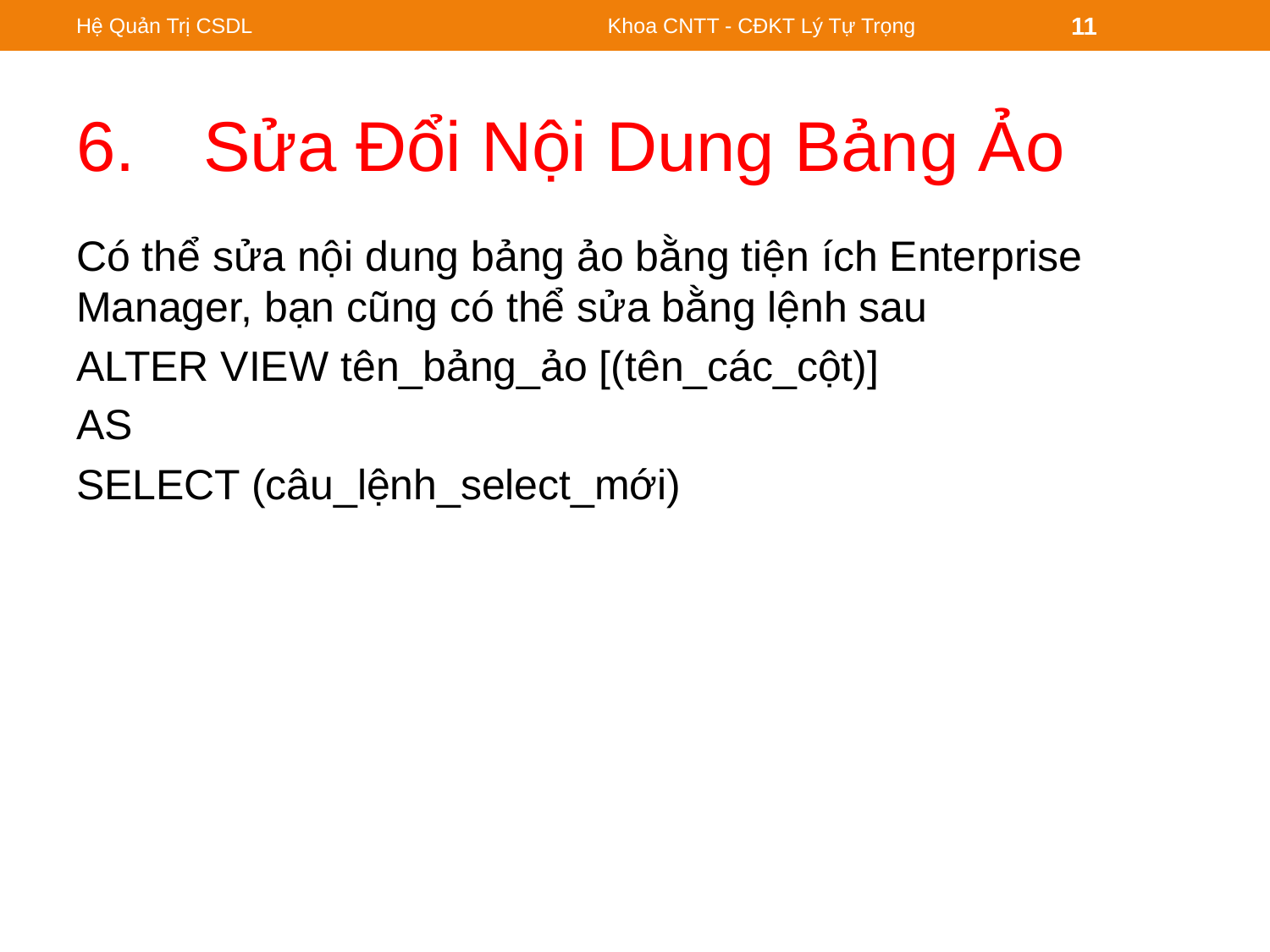

Hệ Quản Trị CSDL
Khoa CNTT - CĐKT Lý Tự Trọng
11
# 6.	Sửa Đổi Nội Dung Bảng Ảo
Có thể sửa nội dung bảng ảo bằng tiện ích Enterprise Manager, bạn cũng có thể sửa bằng lệnh sau
ALTER VIEW tên_bảng_ảo [(tên_các_cột)]
AS
SELECT (câu_lệnh_select_mới)